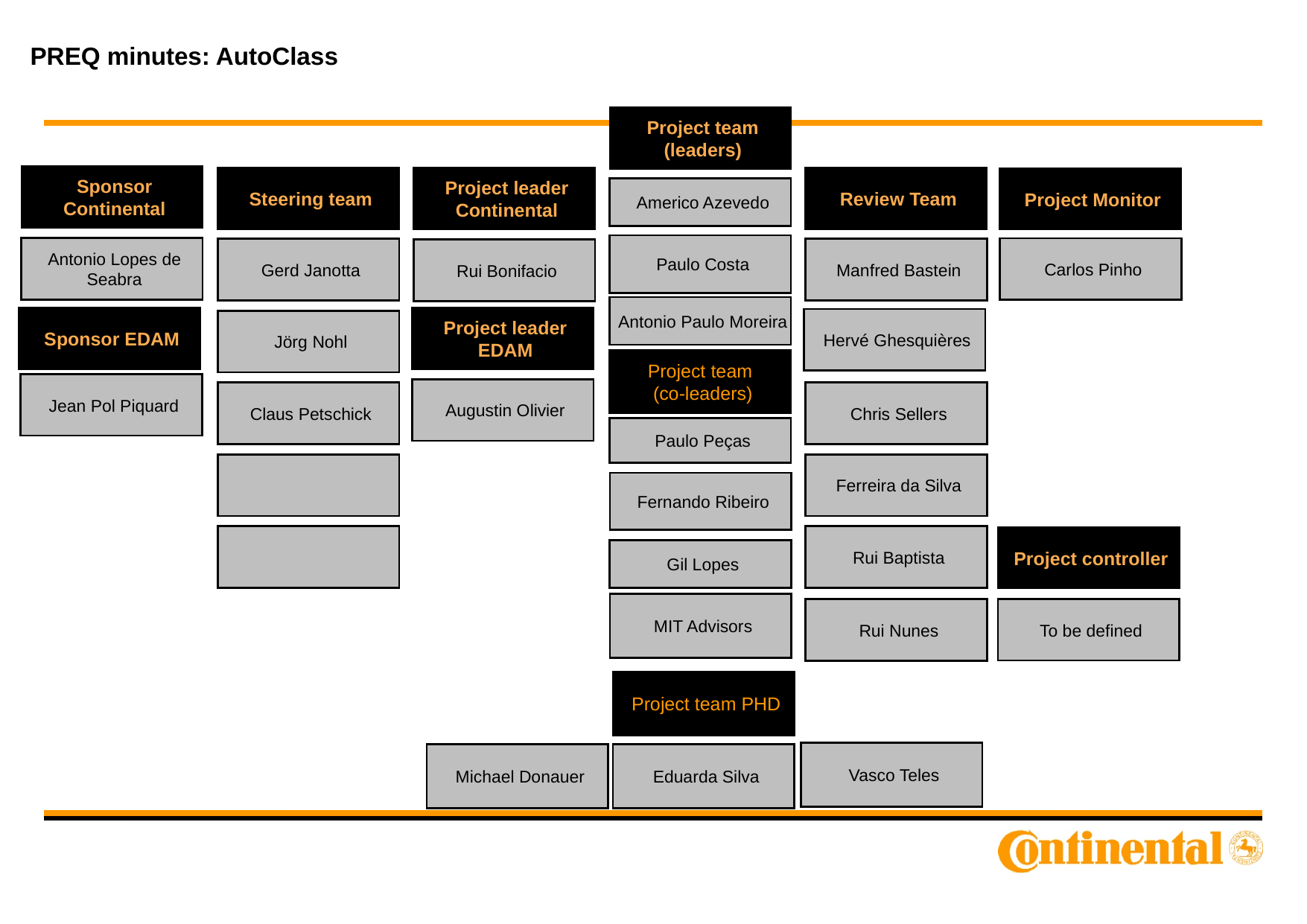

PREQ minutes: AutoClass
Project team (leaders)
Sponsor Continental
Steering team
Project leader Continental
Review Team
Project Monitor
Americo Azevedo
Paulo Costa
Antonio Lopes de Seabra
Carlos Pinho
Gerd Janotta
Manfred Bastein
Rui Bonifacio
Antonio Paulo Moreira
Sponsor EDAM
Project leader EDAM
Hervé Ghesquières
Jörg Nohl
Project team
(co-leaders)
Jean Pol Piquard
Augustin Olivier
Claus Petschick
Chris Sellers
Paulo Peças

Ferreira da Silva
Fernando Ribeiro

Rui Baptista
Project controller
Gil Lopes
MIT Advisors
To be defined
Rui Nunes
Project team PHD
Vasco Teles
Michael Donauer
Eduarda Silva